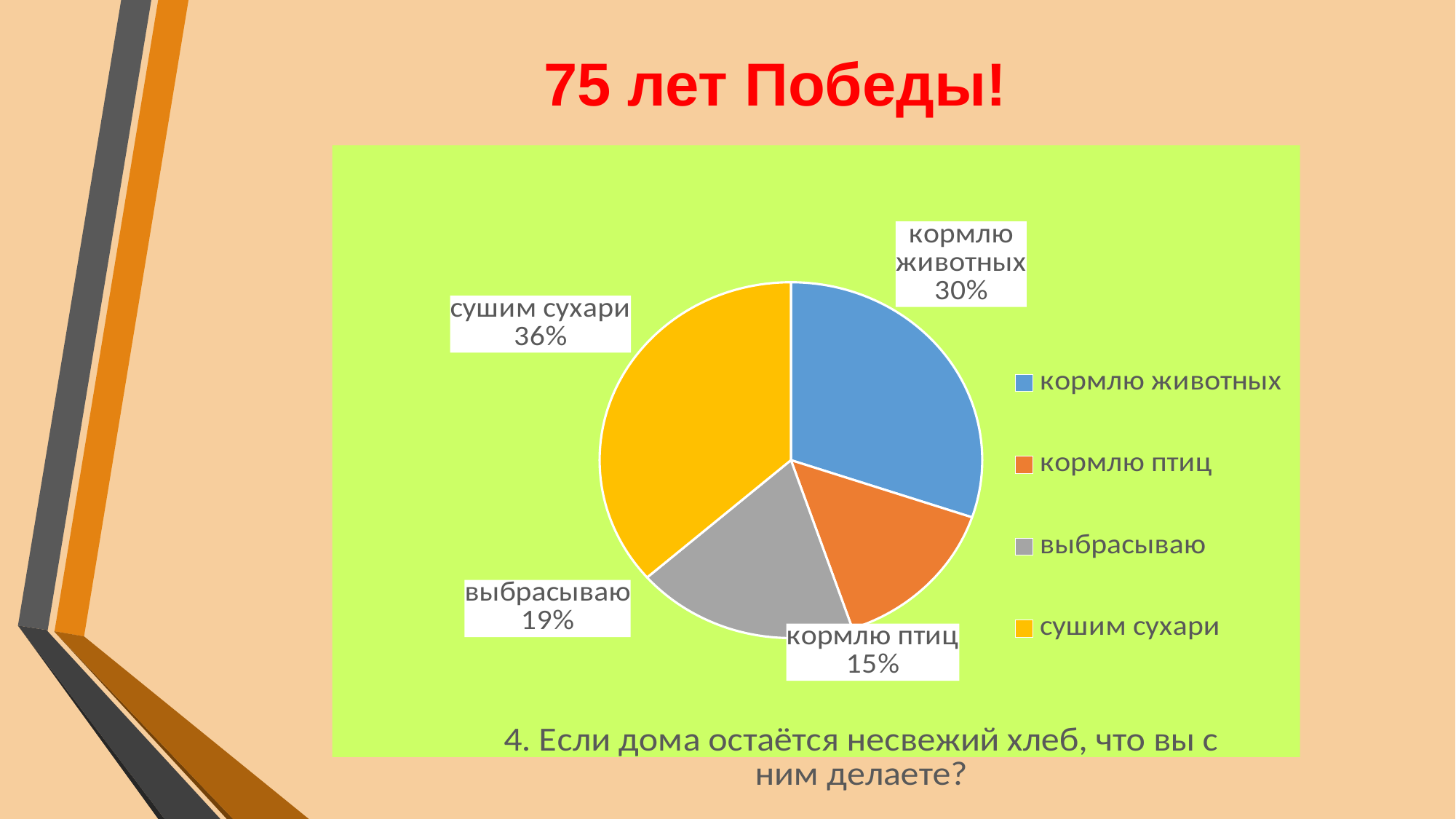

# 75 лет Победы!

### Chart:

| Category | 4. Если дома остаётся несвежий хлеб, что вы с ним делаете? |
|---|---|
| кормлю животных | 29.0 |
| кормлю птиц | 14.0 |
| выбрасываю | 18.0 |
| сушим сухари | 35.0 |